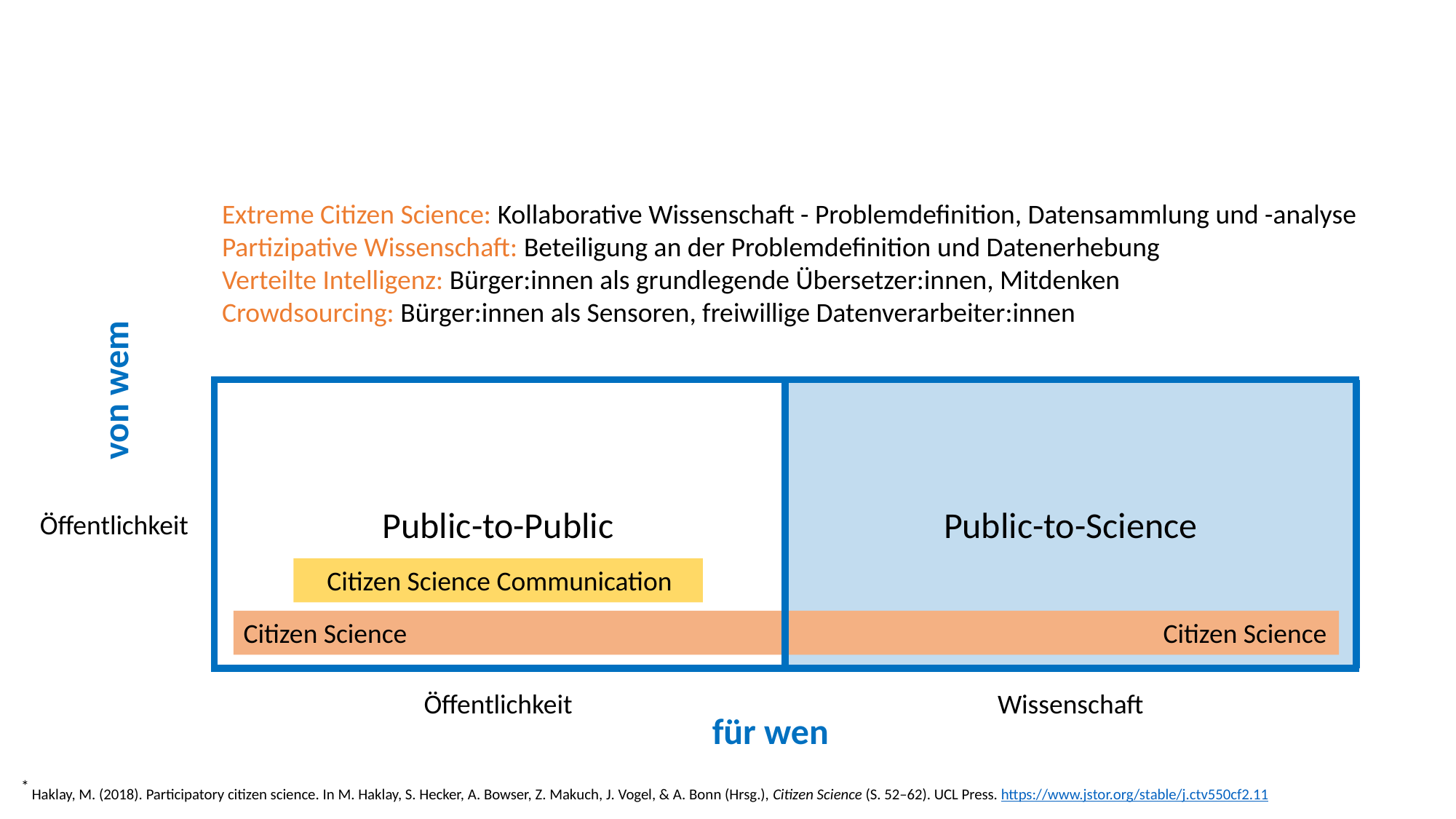

Extreme Citizen Science: Kollaborative Wissenschaft - Problemdefinition, Datensammlung und -analyse
Partizipative Wissenschaft: Beteiligung an der Problemdefinition und Datenerhebung
Verteilte Intelligenz: Bürger:innen als grundlegende Übersetzer:innen, Mitdenken
Crowdsourcing: Bürger:innen als Sensoren, freiwillige Datenverarbeiter:innen
von wem

Public-to-Public
Public-to-Science
Öffentlichkeit
Citizen Science Communication

Citizen Science
Citizen Science
Öffentlichkeit
Wissenschaft
für wen
* Haklay, M. (2018). Participatory citizen science. In M. Haklay, S. Hecker, A. Bowser, Z. Makuch, J. Vogel, & A. Bonn (Hrsg.), Citizen Science (S. 52–62). UCL Press. https://www.jstor.org/stable/j.ctv550cf2.11